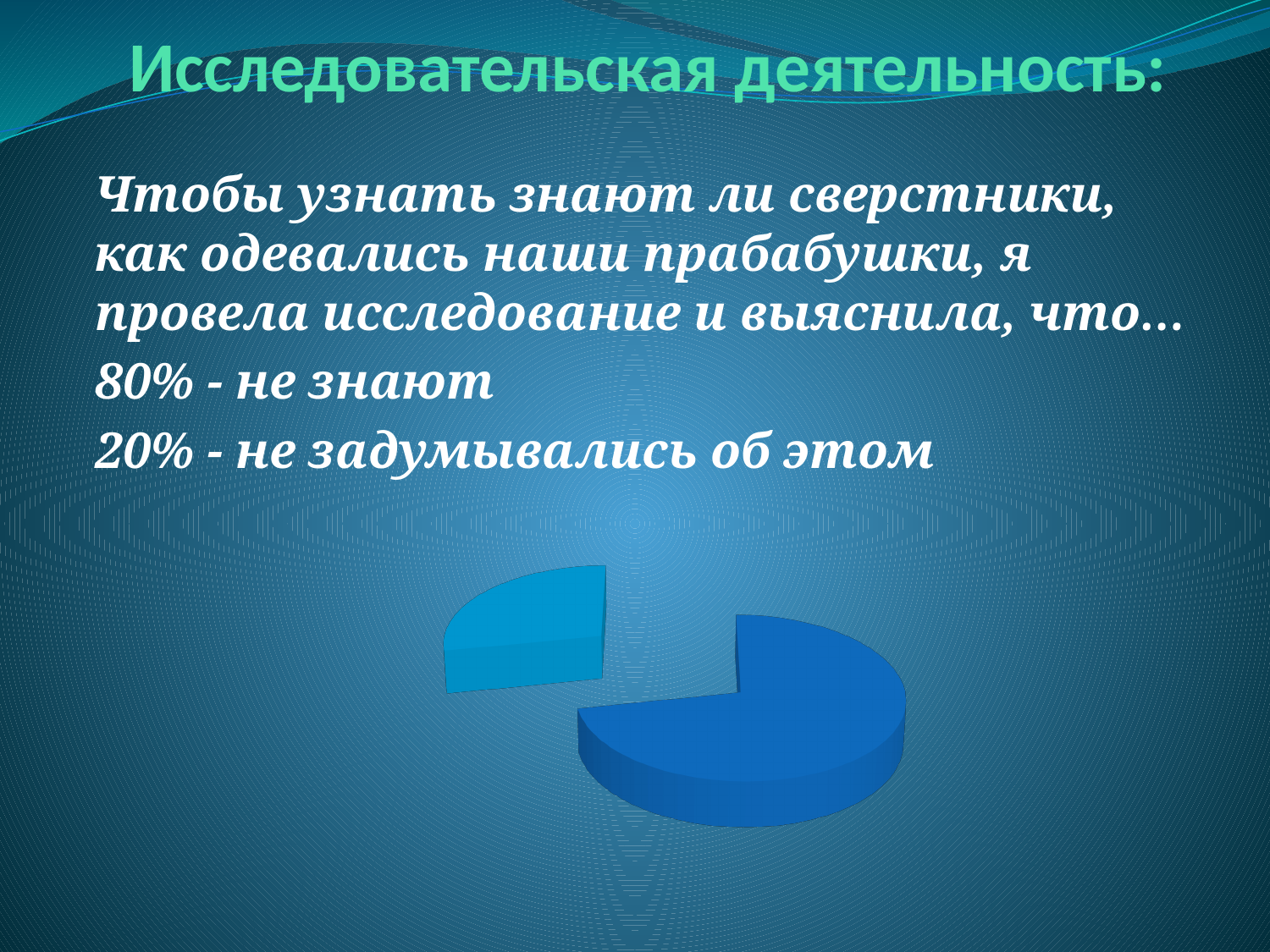

# Исследовательская деятельность:
Чтобы узнать знают ли сверстники, как одевались наши прабабушки, я провела исследование и выяснила, что…
80% - не знают
20% - не задумывались об этом

[unsupported chart]